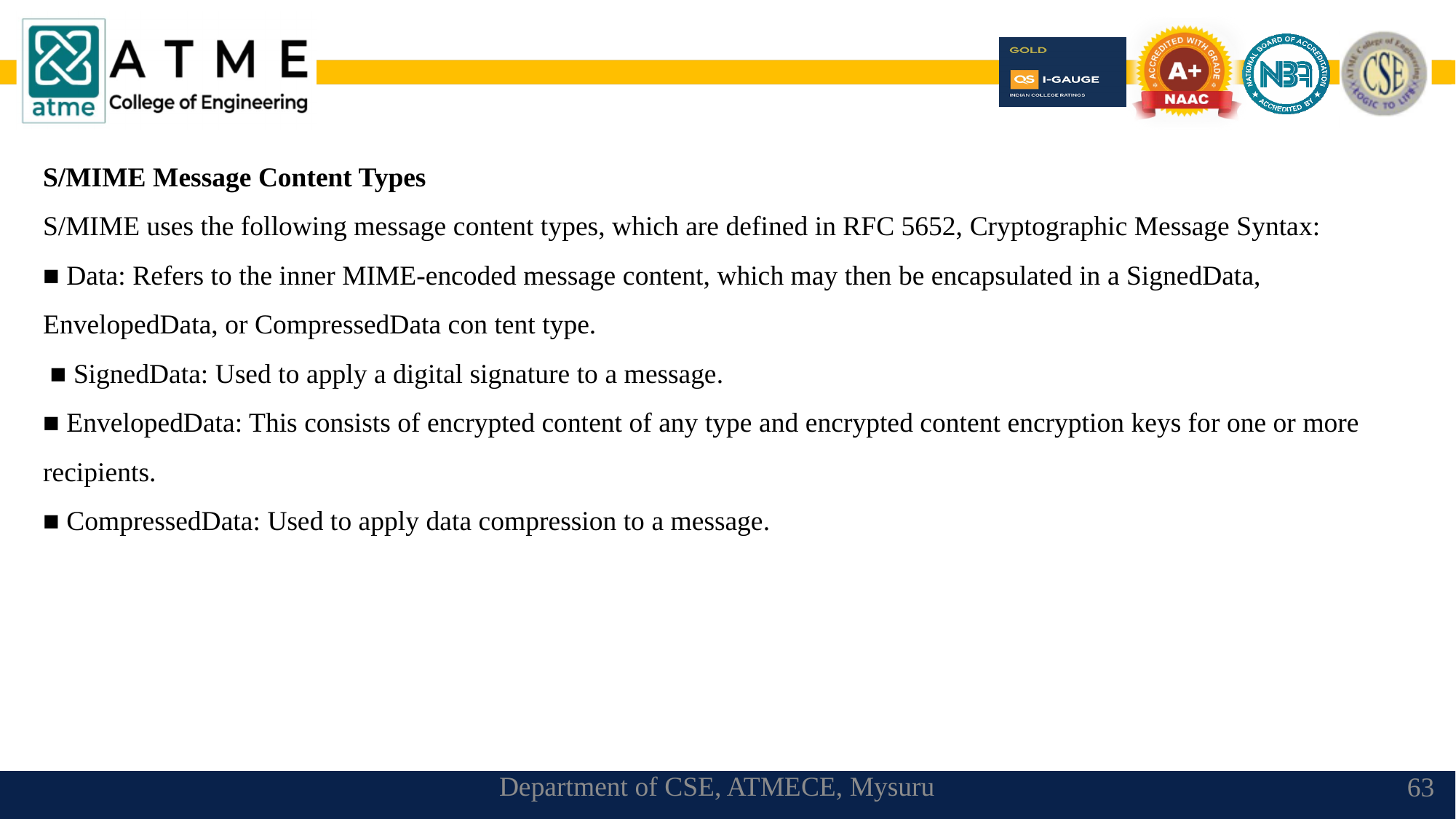

S/MIME Message Content Types
S/MIME uses the following message content types, which are defined in RFC 5652, Cryptographic Message Syntax:
■ Data: Refers to the inner MIME-encoded message content, which may then be encapsulated in a SignedData, EnvelopedData, or CompressedData con tent type.
 ■ SignedData: Used to apply a digital signature to a message.
■ EnvelopedData: This consists of encrypted content of any type and encrypted content encryption keys for one or more recipients.
■ CompressedData: Used to apply data compression to a message.
Department of CSE, ATMECE, Mysuru
63